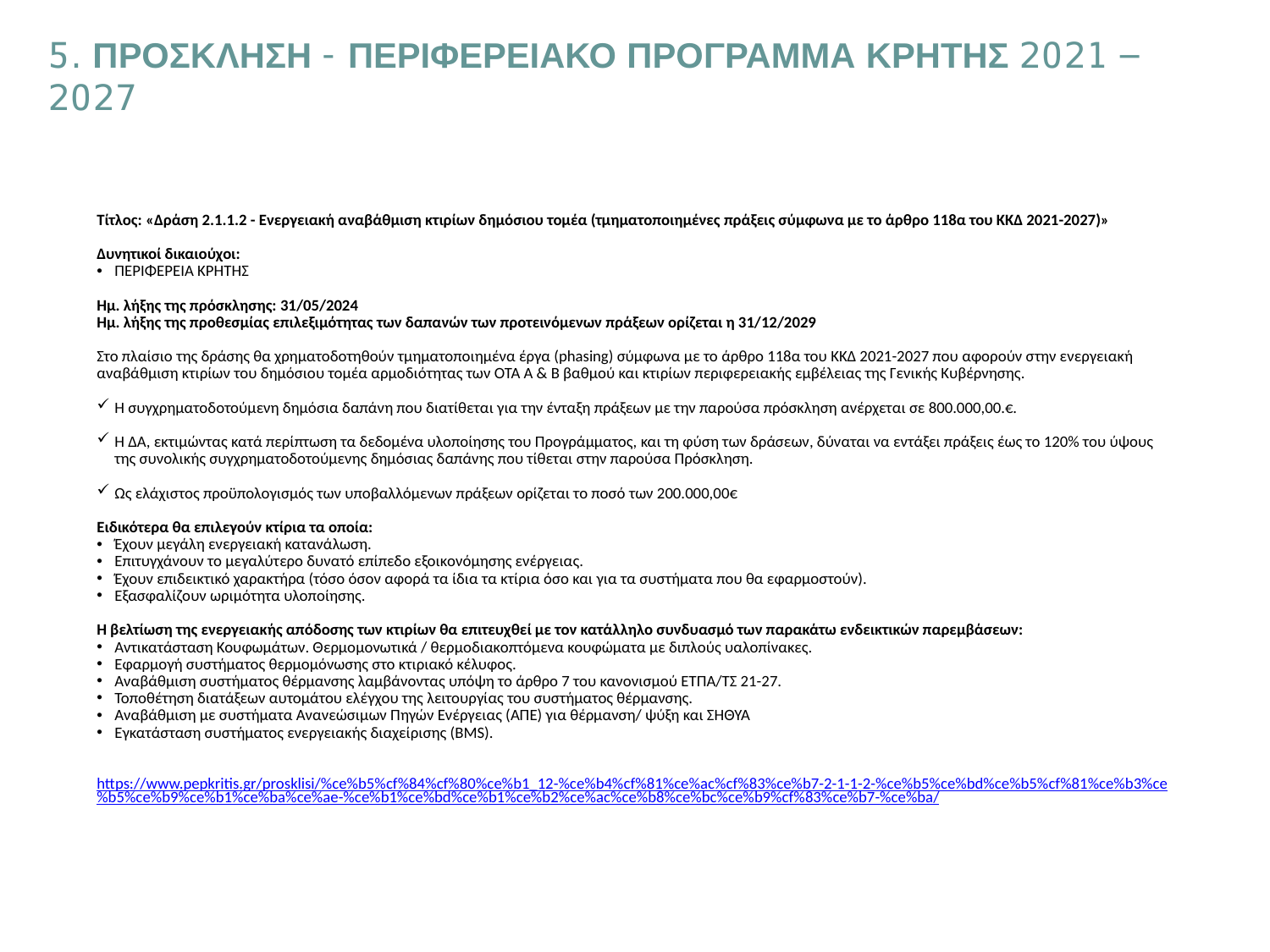

5. ΠΡΟΣΚΛΗΣΗ - ΠΕΡΙΦΕΡΕΙΑΚΟ ΠΡΟΓΡΑΜΜΑ ΚΡΗΤΗΣ 2021 – 2027
Τίτλος: «Δράση 2.1.1.2 - Ενεργειακή αναβάθμιση κτιρίων δημόσιου τομέα (τμηματοποιημένες πράξεις σύμφωνα με το άρθρο 118α του ΚΚΔ 2021-2027)»

Δυνητικοί δικαιούχοι:
ΠΕΡΙΦΕΡΕΙΑ ΚΡΗΤΗΣ

Ημ. λήξης της πρόσκλησης: 31/05/2024
Ημ. λήξης της προθεσμίας επιλεξιμότητας των δαπανών των προτεινόμενων πράξεων ορίζεται η 31/12/2029

Στο πλαίσιο της δράσης θα χρηματοδοτηθούν τμηματοποιημένα έργα (phasing) σύμφωνα με το άρθρο 118α του ΚΚΔ 2021-2027 που αφορούν στην ενεργειακή αναβάθμιση κτιρίων του δημόσιου τομέα αρμοδιότητας των ΟΤΑ Α & Β βαθμού και κτιρίων περιφερειακής εμβέλειας της Γενικής Κυβέρνησης.

Η συγχρηματοδοτούμενη δημόσια δαπάνη που διατίθεται για την ένταξη πράξεων με την παρούσα πρόσκληση ανέρχεται σε 800.000,00.€.

Η ΔΑ, εκτιμώντας κατά περίπτωση τα δεδομένα υλοποίησης του Προγράμματος, και τη φύση των δράσεων, δύναται να εντάξει πράξεις έως το 120% του ύψους της συνολικής συγχρηματοδοτούμενης δημόσιας δαπάνης που τίθεται στην παρούσα Πρόσκληση.

Ως ελάχιστος προϋπολογισμός των υποβαλλόμενων πράξεων ορίζεται το ποσό των 200.000,00€

Ειδικότερα θα επιλεγούν κτίρια τα οποία:
Έχουν μεγάλη ενεργειακή κατανάλωση.
Επιτυγχάνουν το μεγαλύτερο δυνατό επίπεδο εξοικονόμησης ενέργειας.
Έχουν επιδεικτικό χαρακτήρα (τόσο όσον αφορά τα ίδια τα κτίρια όσο και για τα συστήματα που θα εφαρμοστούν).
Εξασφαλίζουν ωριμότητα υλοποίησης.

Η βελτίωση της ενεργειακής απόδοσης των κτιρίων θα επιτευχθεί με τον κατάλληλο συνδυασμό των παρακάτω ενδεικτικών παρεμβάσεων:
Αντικατάσταση Κουφωμάτων. Θερμομονωτικά / θερμοδιακοπτόμενα κουφώματα με διπλούς υαλοπίνακες.
Εφαρμογή συστήματος θερμομόνωσης στο κτιριακό κέλυφος.
Αναβάθμιση συστήματος θέρμανσης λαμβάνοντας υπόψη το άρθρο 7 του κανονισμού ΕΤΠΑ/ΤΣ 21-27.
Τοποθέτηση διατάξεων αυτομάτου ελέγχου της λειτουργίας του συστήματος θέρμανσης.
Αναβάθμιση με συστήματα Ανανεώσιμων Πηγών Ενέργειας (ΑΠΕ) για θέρμανση/ ψύξη και ΣΗΘΥΑ
Εγκατάσταση συστήματος ενεργειακής διαχείρισης (BMS).

https://www.pepkritis.gr/prosklisi/%ce%b5%cf%84%cf%80%ce%b1_12-%ce%b4%cf%81%ce%ac%cf%83%ce%b7-2-1-1-2-%ce%b5%ce%bd%ce%b5%cf%81%ce%b3%ce%b5%ce%b9%ce%b1%ce%ba%ce%ae-%ce%b1%ce%bd%ce%b1%ce%b2%ce%ac%ce%b8%ce%bc%ce%b9%cf%83%ce%b7-%ce%ba/